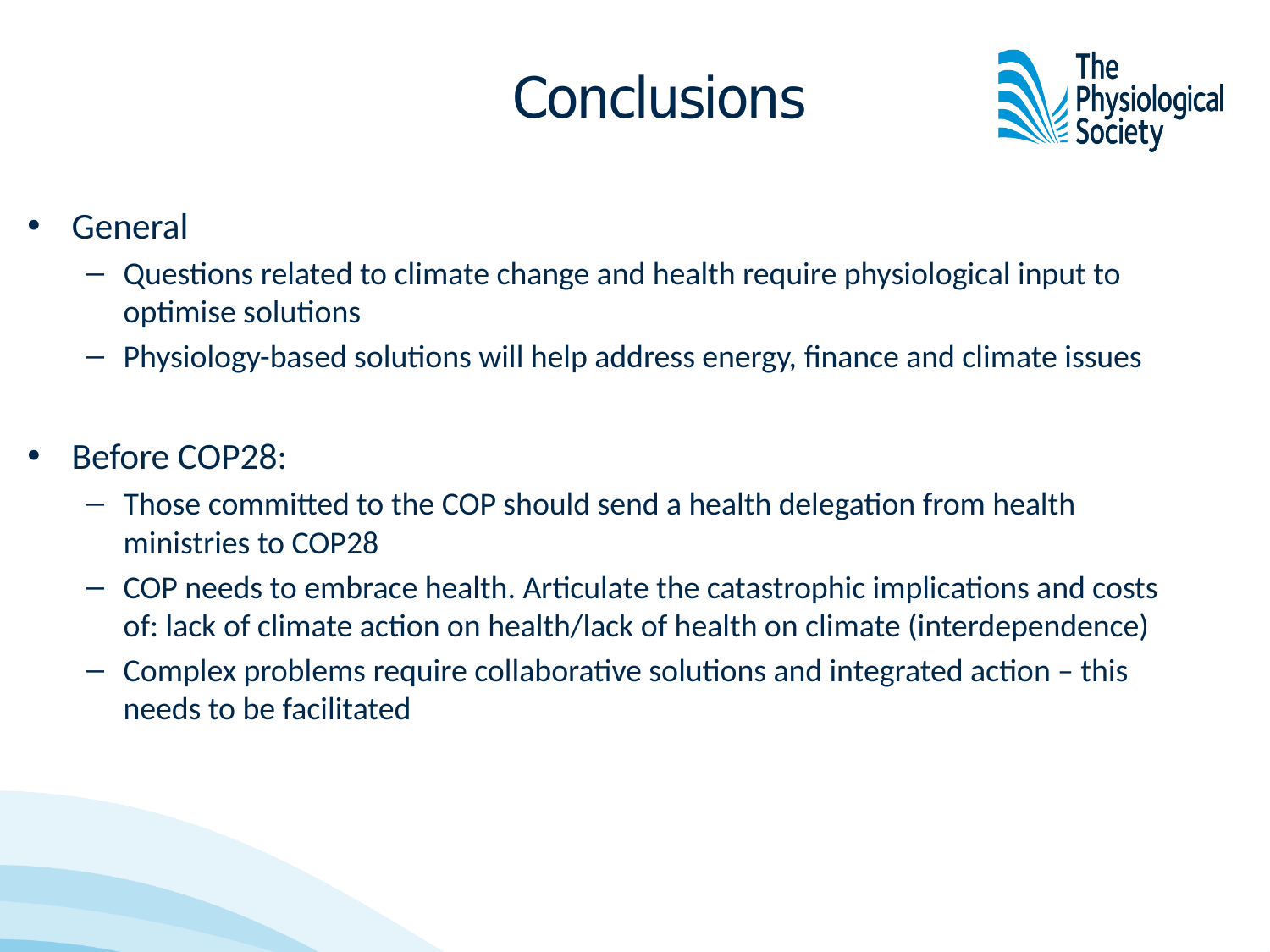

Conclusions
General
Questions related to climate change and health require physiological input to optimise solutions
Physiology-based solutions will help address energy, finance and climate issues

Before COP28:
Those committed to the COP should send a health delegation from health ministries to COP28
COP needs to embrace health. Articulate the catastrophic implications and costs of: lack of climate action on health/lack of health on climate (interdependence)
Complex problems require collaborative solutions and integrated action – this needs to be facilitated